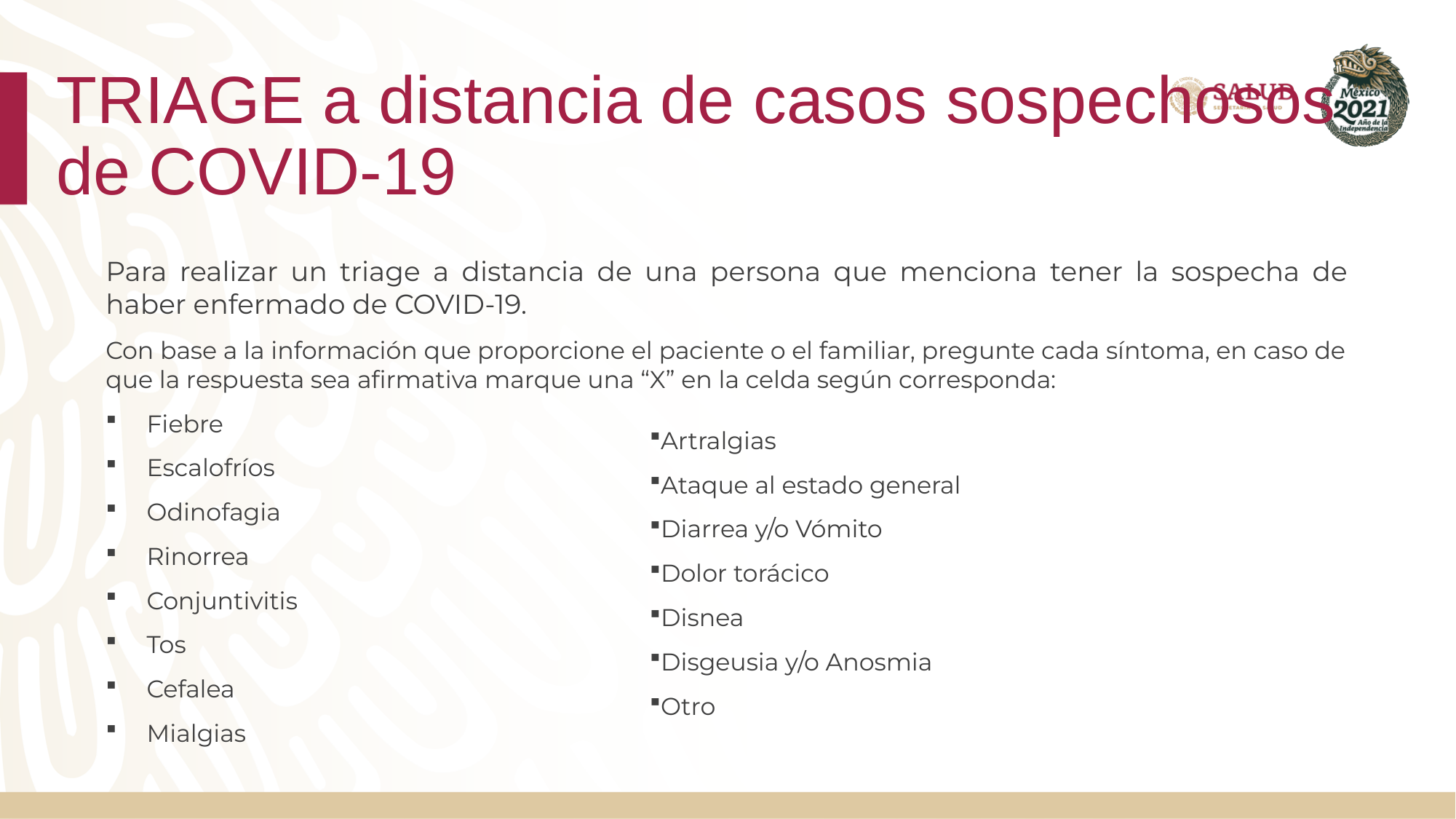

# TRIAGE a distancia de casos sospechosos de COVID-19
Para realizar un triage a distancia de una persona que menciona tener la sospecha de haber enfermado de COVID-19.
Con base a la información que proporcione el paciente o el familiar, pregunte cada síntoma, en caso de que la respuesta sea afirmativa marque una “X” en la celda según corresponda:
Fiebre
Escalofríos
Odinofagia
Rinorrea
Conjuntivitis
Tos
Cefalea
Mialgias

Artralgias
Ataque al estado general
Diarrea y/o Vómito
Dolor torácico
Disnea
Disgeusia y/o Anosmia
Otro